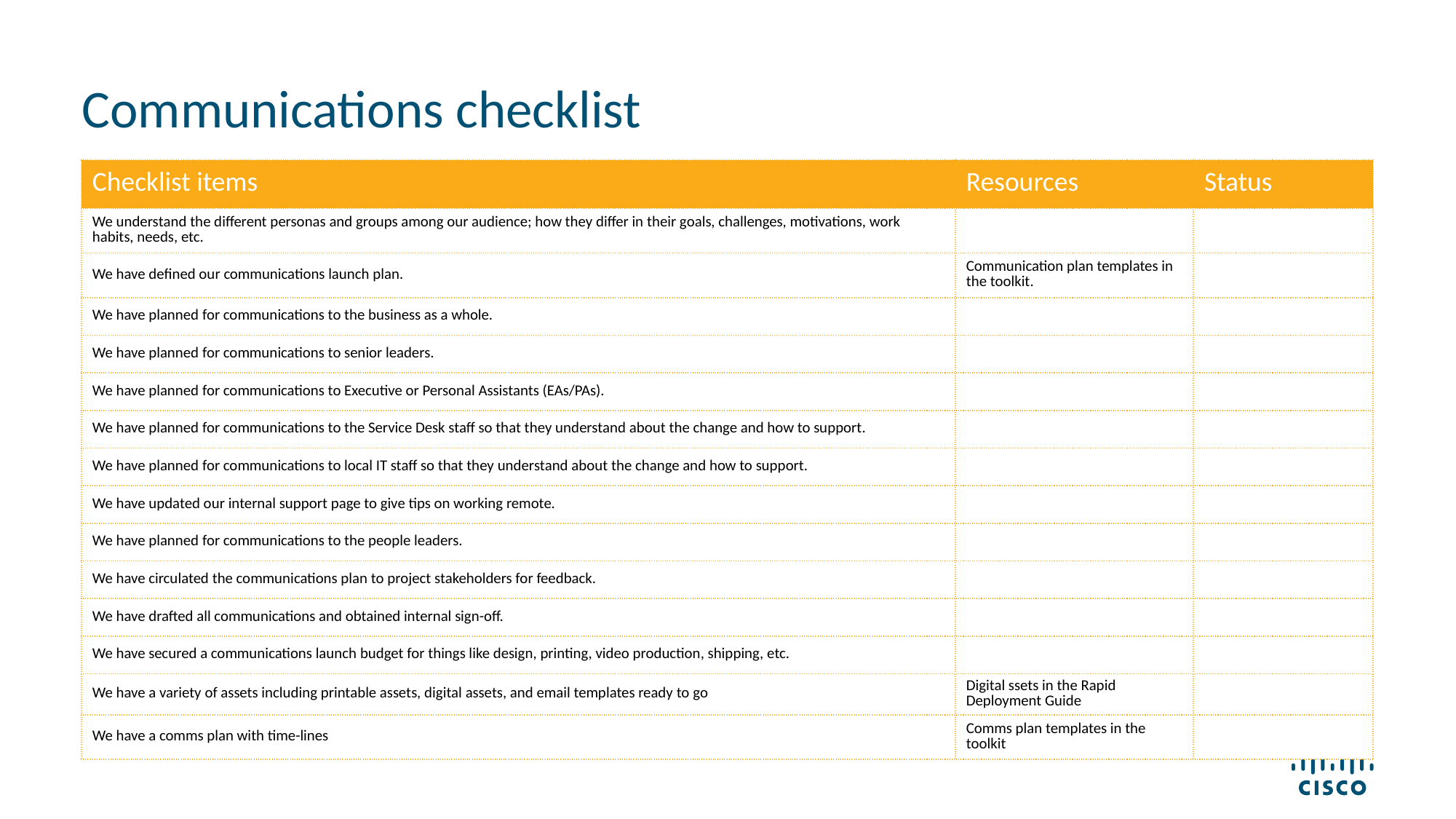

# Communications checklist
| Checklist items | Resources | Status |
| --- | --- | --- |
| We understand the different personas and groups among our audience; how they differ in their goals, challenges, motivations, work habits, needs, etc. |  |  |
| We have defined our communications launch plan. | Communication plan templates in the toolkit. |  |
| We have planned for communications to the business as a whole. |  |  |
| We have planned for communications to senior leaders. |  |  |
| We have planned for communications to Executive or Personal Assistants (EAs/PAs). |  |  |
| We have planned for communications to the Service Desk staff so that they understand about the change and how to support. |  |  |
| We have planned for communications to local IT staff so that they understand about the change and how to support. |  |  |
| We have updated our internal support page to give tips on working remote. |  |  |
| We have planned for communications to the people leaders. |  |  |
| We have circulated the communications plan to project stakeholders for feedback. |  |  |
| We have drafted all communications and obtained internal sign-off. |  |  |
| We have secured a communications launch budget for things like design, printing, video production, shipping, etc. |  |  |
| We have a variety of assets including printable assets, digital assets, and email templates ready to go | Digital ssets in the Rapid Deployment Guide |  |
| We have a comms plan with time-lines | Comms plan templates in the toolkit |  |